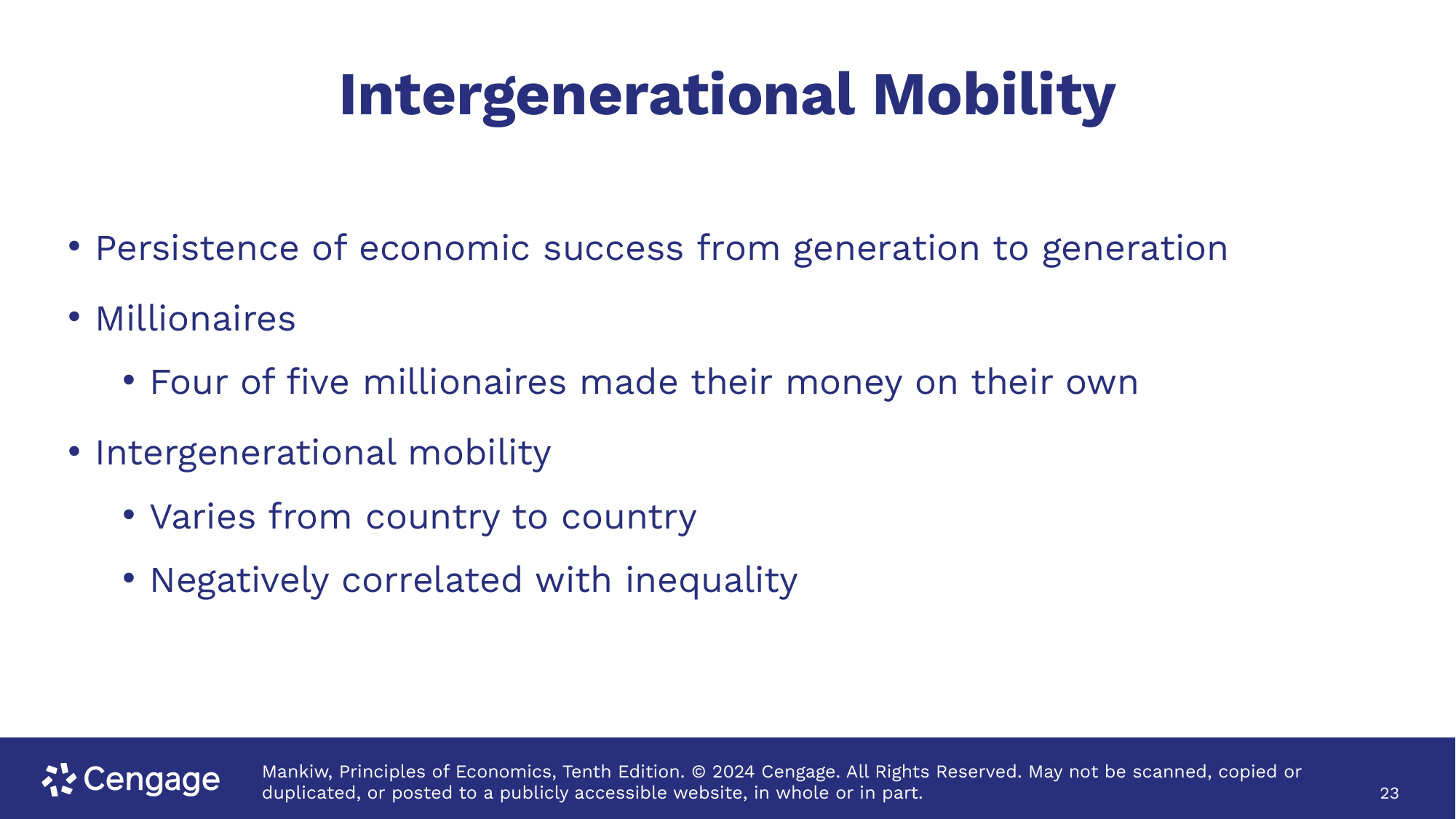

# Intergenerational Mobility
Persistence of economic success from generation to generation
Millionaires
Four of five millionaires made their money on their own
Intergenerational mobility
Varies from country to country
Negatively correlated with inequality